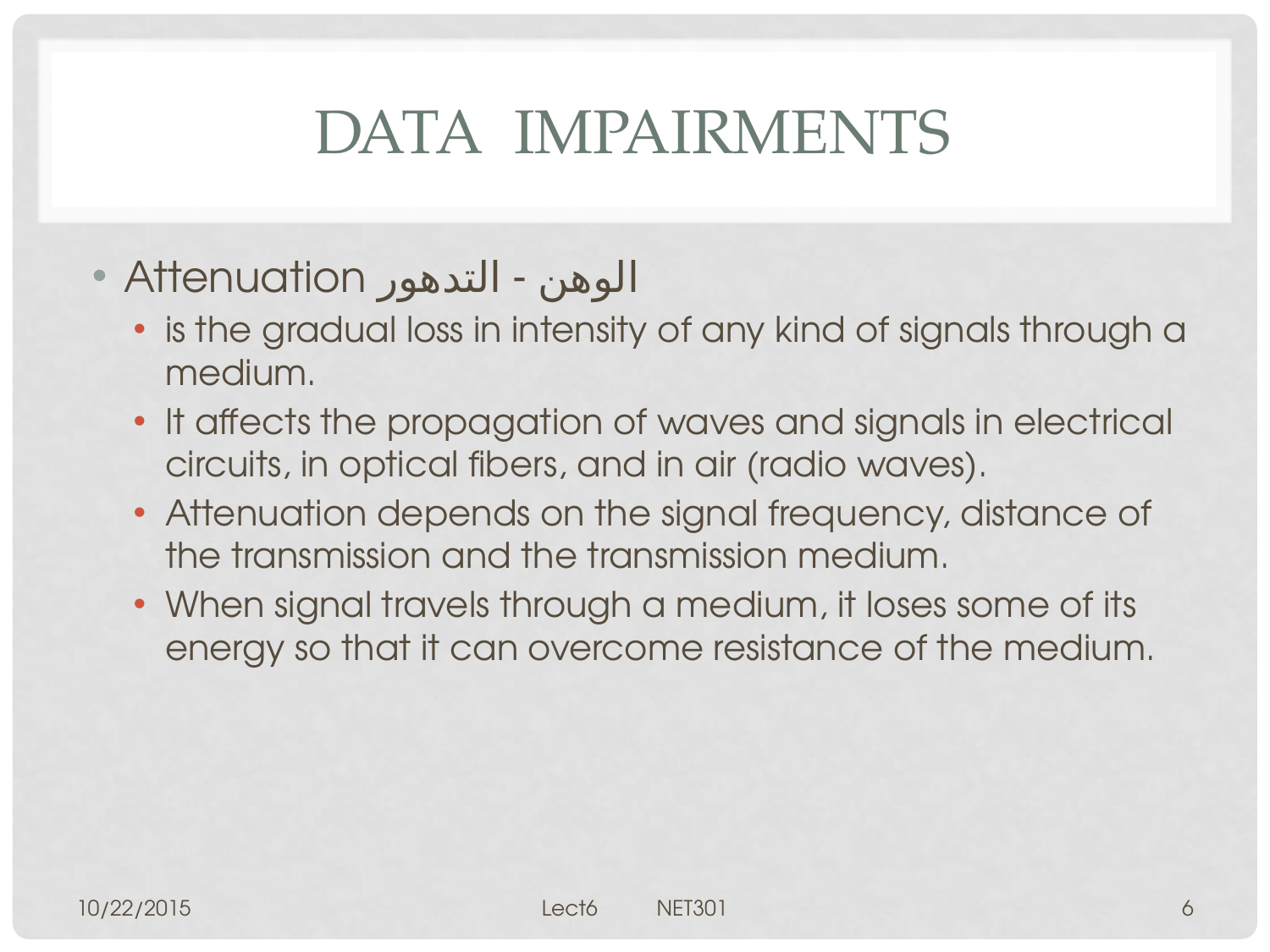

# Data  impairments
Attenuation الوهن - التدهور
is the gradual loss in intensity of any kind of signals through a medium.
It affects the propagation of waves and signals in electrical circuits, in optical fibers, and in air (radio waves).
Attenuation depends on the signal frequency, distance of the transmission and the transmission medium.
When signal travels through a medium, it loses some of its energy so that it can overcome resistance of the medium.
10/22/2015
Lect6          NET301
6